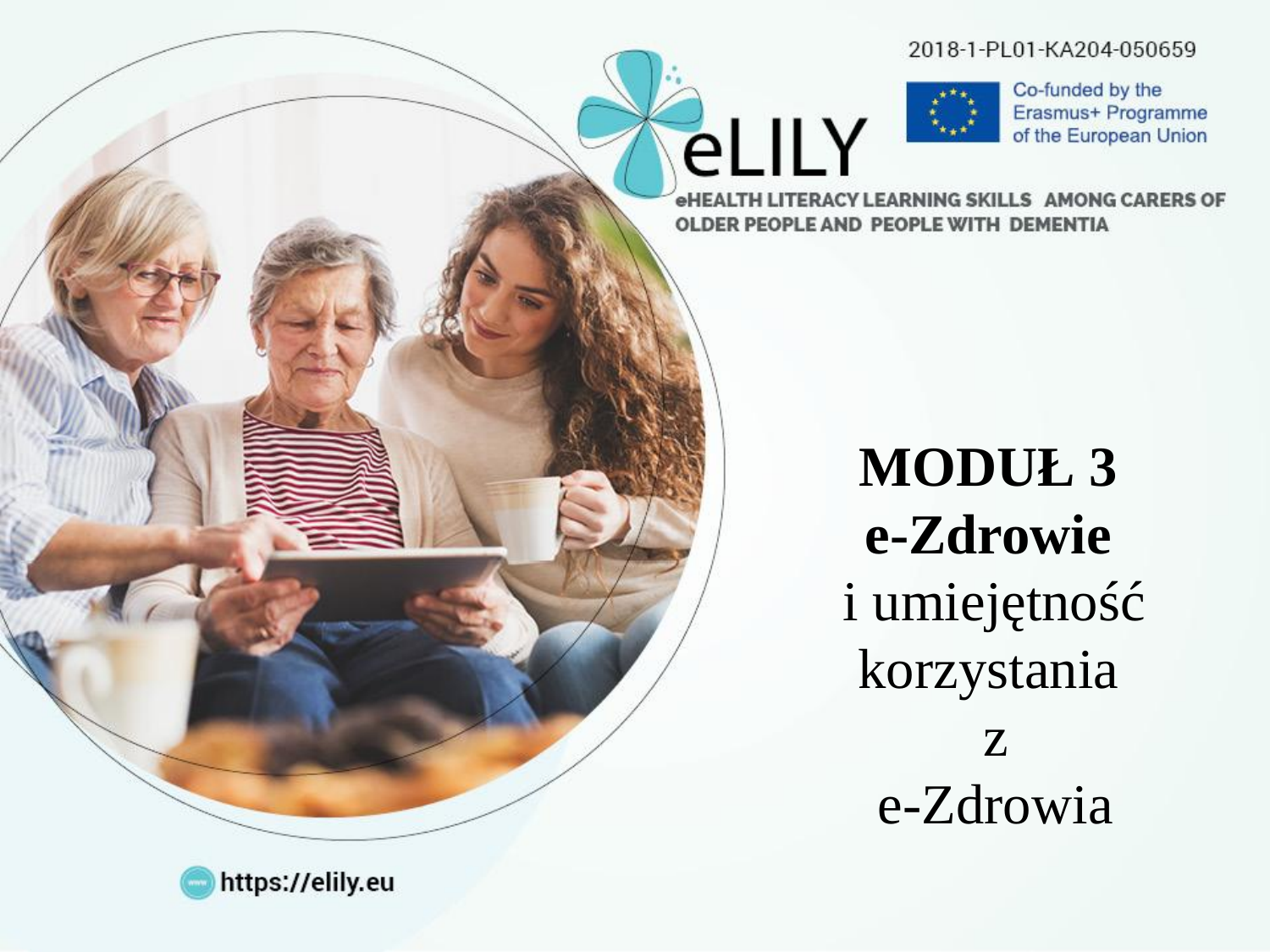

MODUŁ 3
e-Zdrowie
 i umiejętność korzystania
 z
 e-Zdrowia